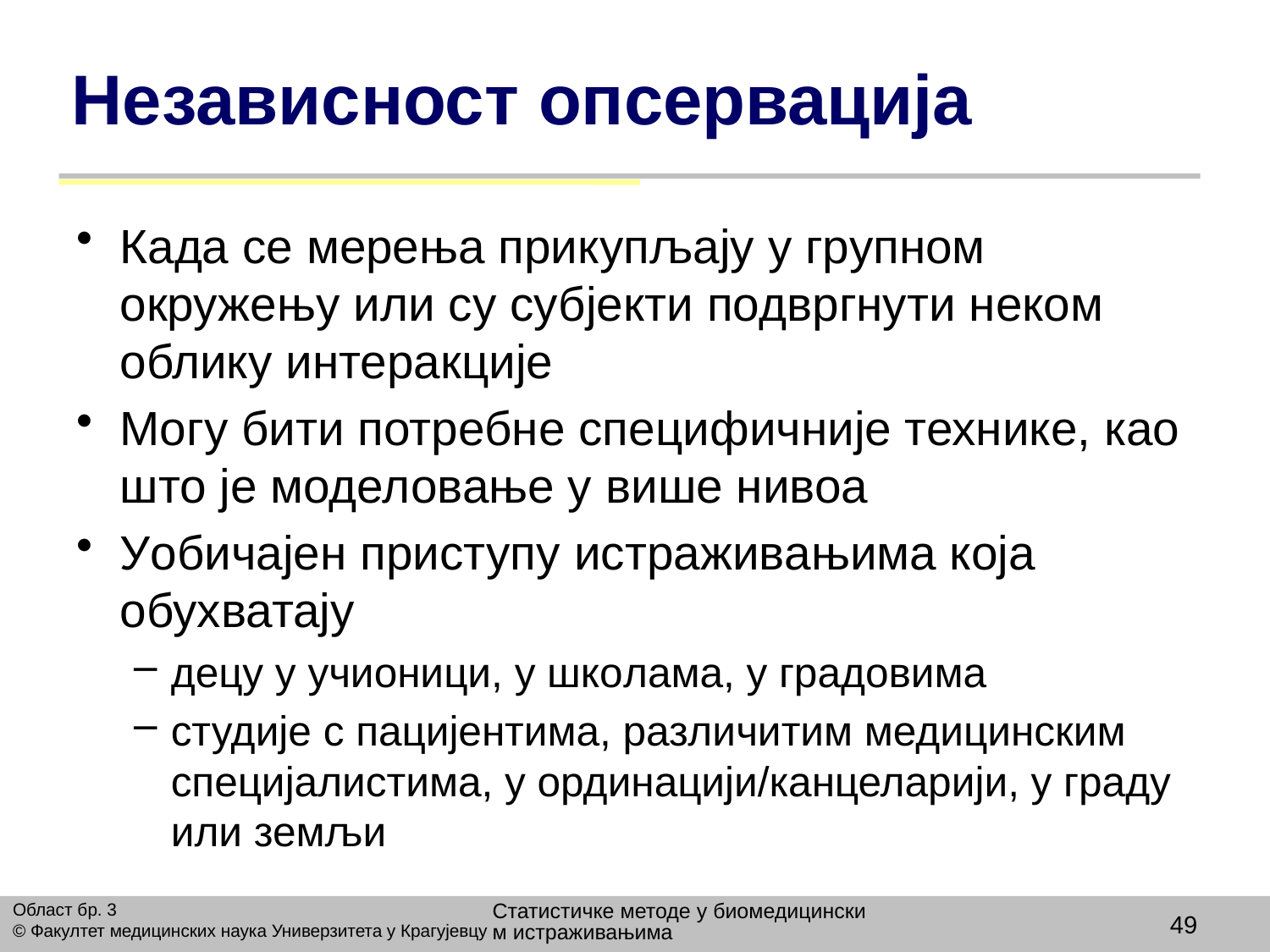

# Независност опсервација
Када се мерења прикупљају у групном окружењу или су субјекти подвргнути неком облику интеракције
Могу бити потребне специфичније технике, као што је моделовање у више нивоа
Уобичајен приступу истраживањима која обухватају
децу у учионици, у школама, у градовима
студије с пацијентима, различитим медицинским специјалистима, у ординацији/канцеларији, у граду или земљи
Статистичке методе у биомедицинским истраживањима
Област бр. 3
© Факултет медицинских наука Универзитета у Крагујевцу
49